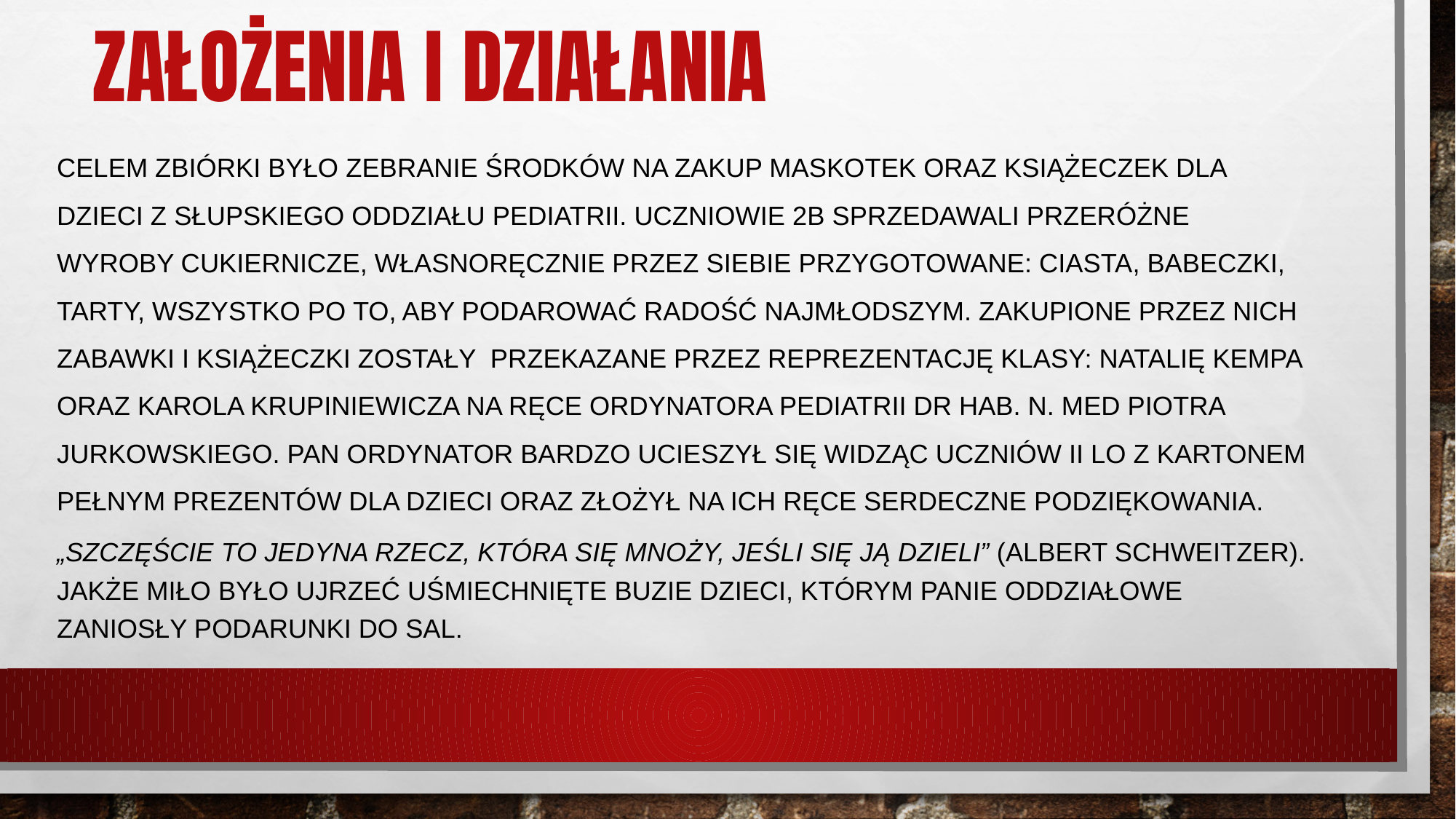

# Założenia i działania
celem zbiórki było zebranie środków na zakup maskotek oraz książeczek dla dzieci z słupskiego oddziału pediatrii. Uczniowie 2B sprzedawali przeróżne wyroby cukiernicze, własnoręcznie przez siebie przygotowane: ciasta, babeczki, tarty, wszystko po to, aby podarować radość najmłodszym. Zakupione przez nich zabawki i książeczki zostały  przekazane przez reprezentację klasy: Natalię Kempa oraz Karola Krupiniewicza na ręce ordynatora pediatrii dr hab. n. med Piotra Jurkowskiego. Pan ordynator bardzo ucieszył się widząc uczniów II LO z kartonem pełnym prezentów dla dzieci oraz złożył na ich ręce serdeczne podziękowania.
„Szczęście to jedyna rzecz, która się mnoży, jeśli się ją dzieli” (Albert Schweitzer). Jakże miło było ujrzeć uśmiechnięte buzie dzieci, którym panie oddziałowe zaniosły podarunki do sal.